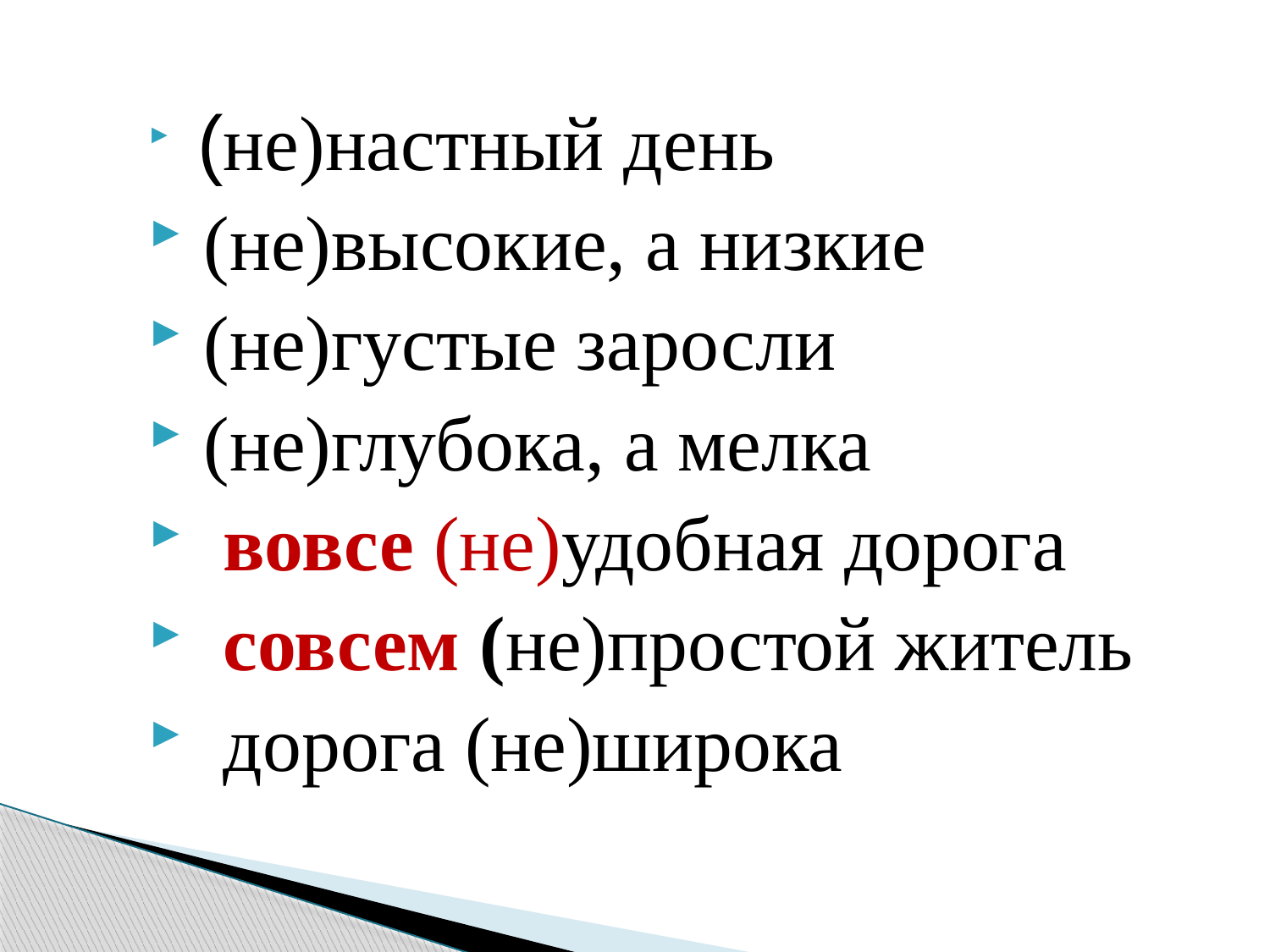

(не)настный день
 (не)высокие, а низкие
 (не)густые заросли
 (не)глубока, а мелка
  вовсе (не)удобная дорога
  совсем (не)простой житель
  дорога (не)широка